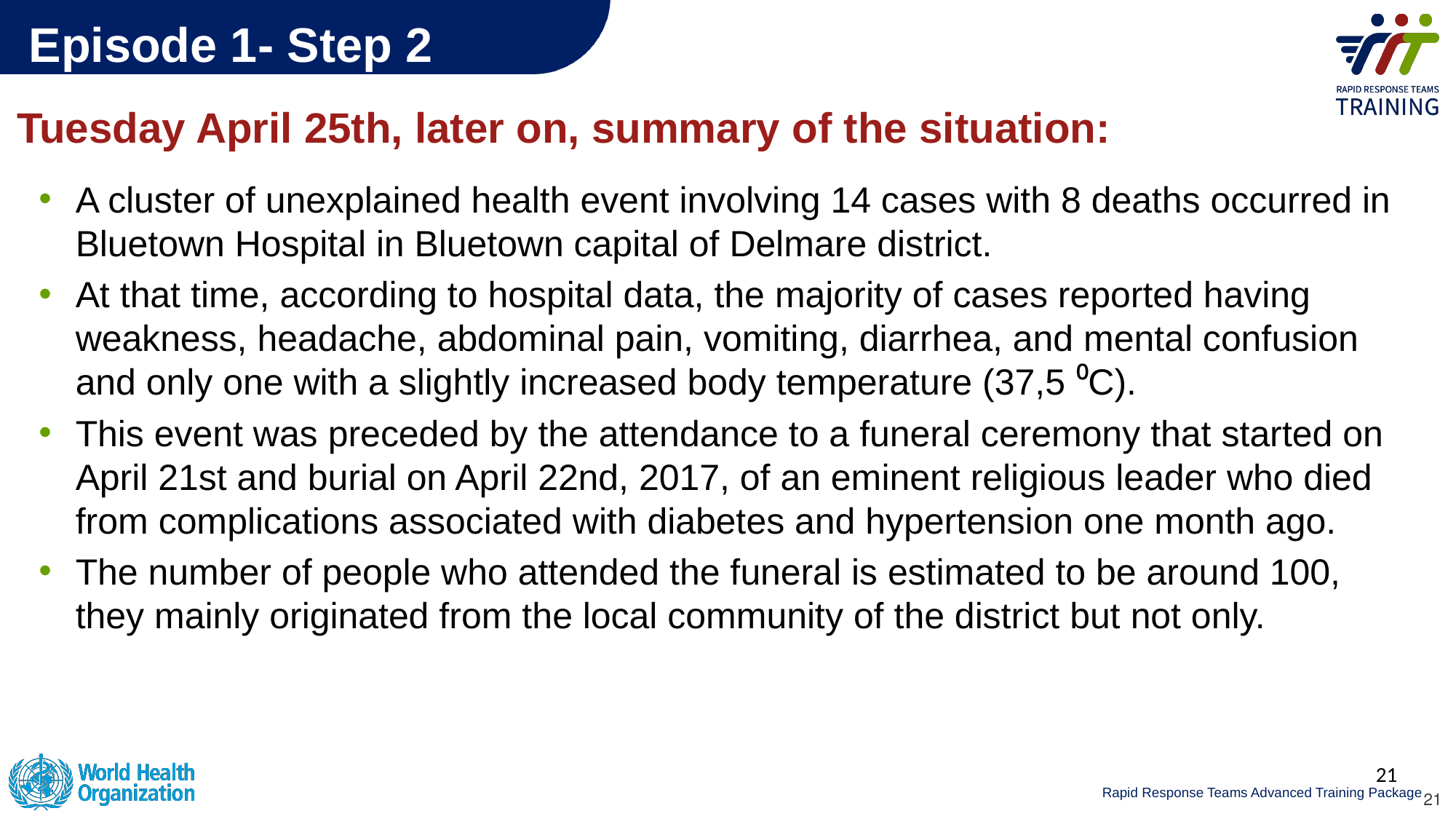

# Episode 1- Step 2
Tuesday April 25th, later on, summary of the situation:
A cluster of unexplained health event involving 14 cases with 8 deaths occurred in Bluetown Hospital in Bluetown capital of Delmare district.
At that time, according to hospital data, the majority of cases reported having weakness, headache, abdominal pain, vomiting, diarrhea, and mental confusion and only one with a slightly increased body temperature (37,5 ⁰C).
This event was preceded by the attendance to a funeral ceremony that started on April 21st and burial on April 22nd, 2017, of an eminent religious leader who died from complications associated with diabetes and hypertension one month ago.
The number of people who attended the funeral is estimated to be around 100, they mainly originated from the local community of the district but not only.
21